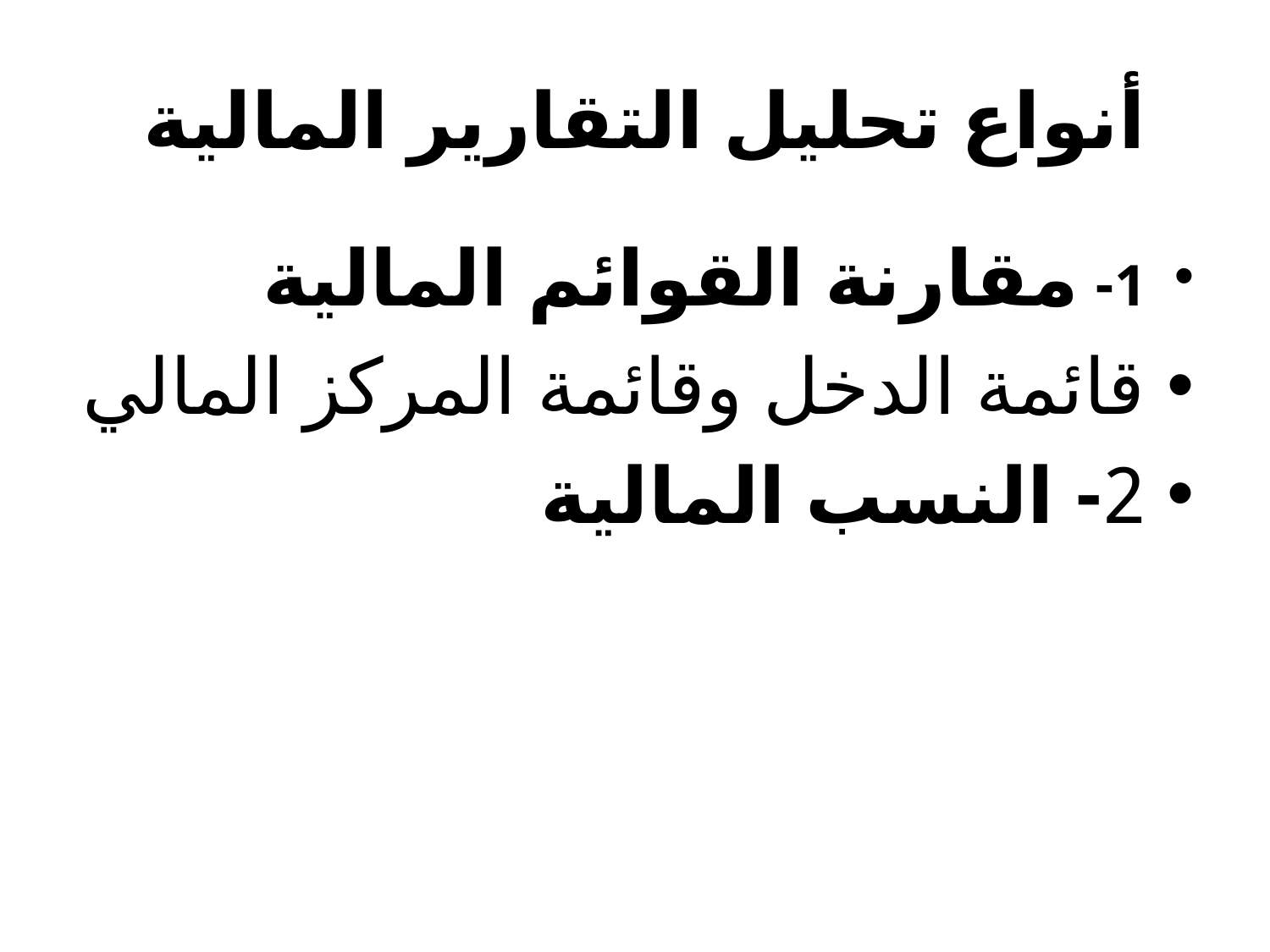

# أنواع تحليل التقارير المالية
1- مقارنة القوائم المالية
قائمة الدخل وقائمة المركز المالي
2- النسب المالية